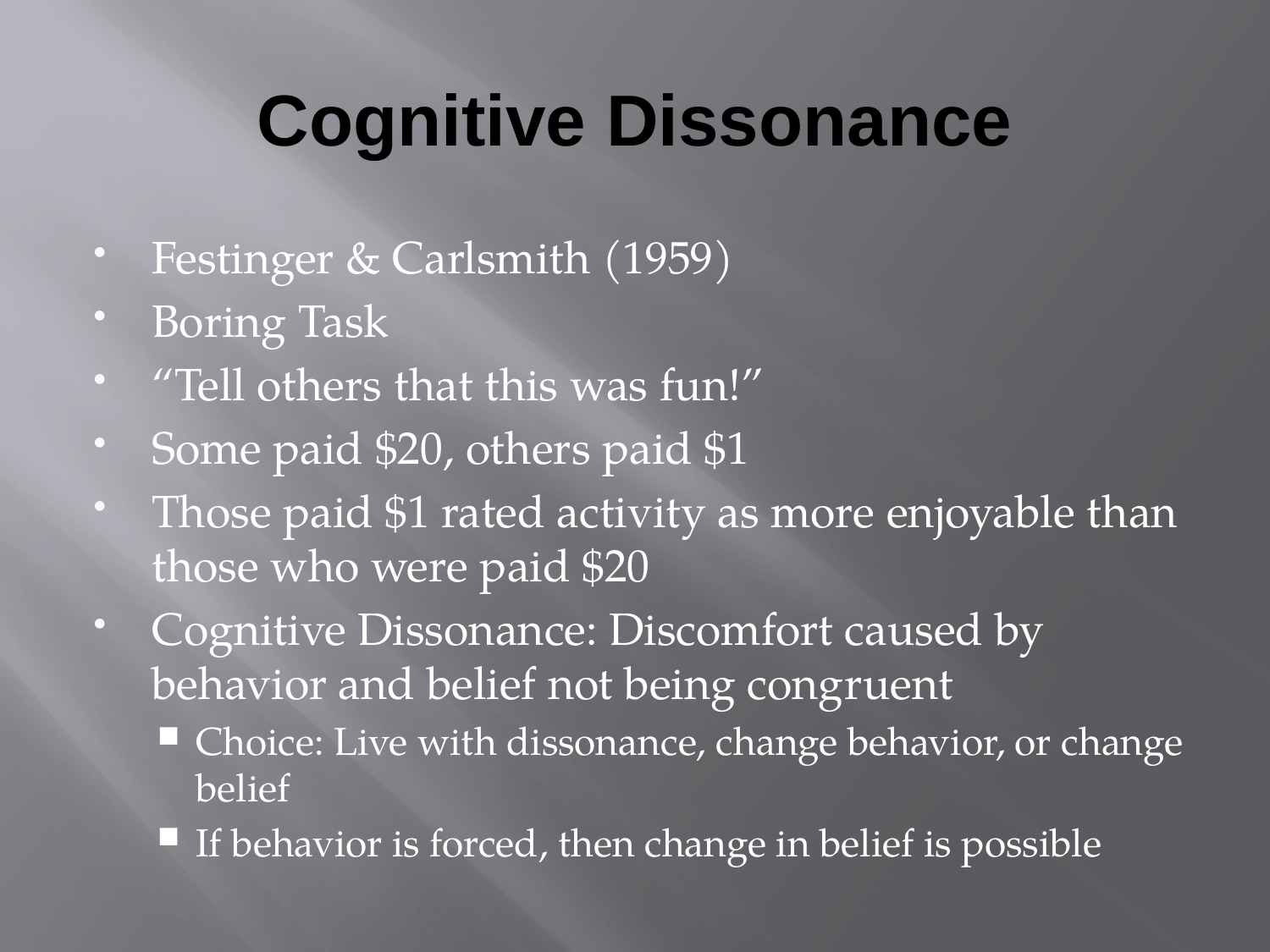

# Cognitive Dissonance
Festinger & Carlsmith (1959)
Boring Task
“Tell others that this was fun!”
Some paid $20, others paid $1
Those paid $1 rated activity as more enjoyable than those who were paid $20
Cognitive Dissonance: Discomfort caused by behavior and belief not being congruent
Choice: Live with dissonance, change behavior, or change belief
If behavior is forced, then change in belief is possible